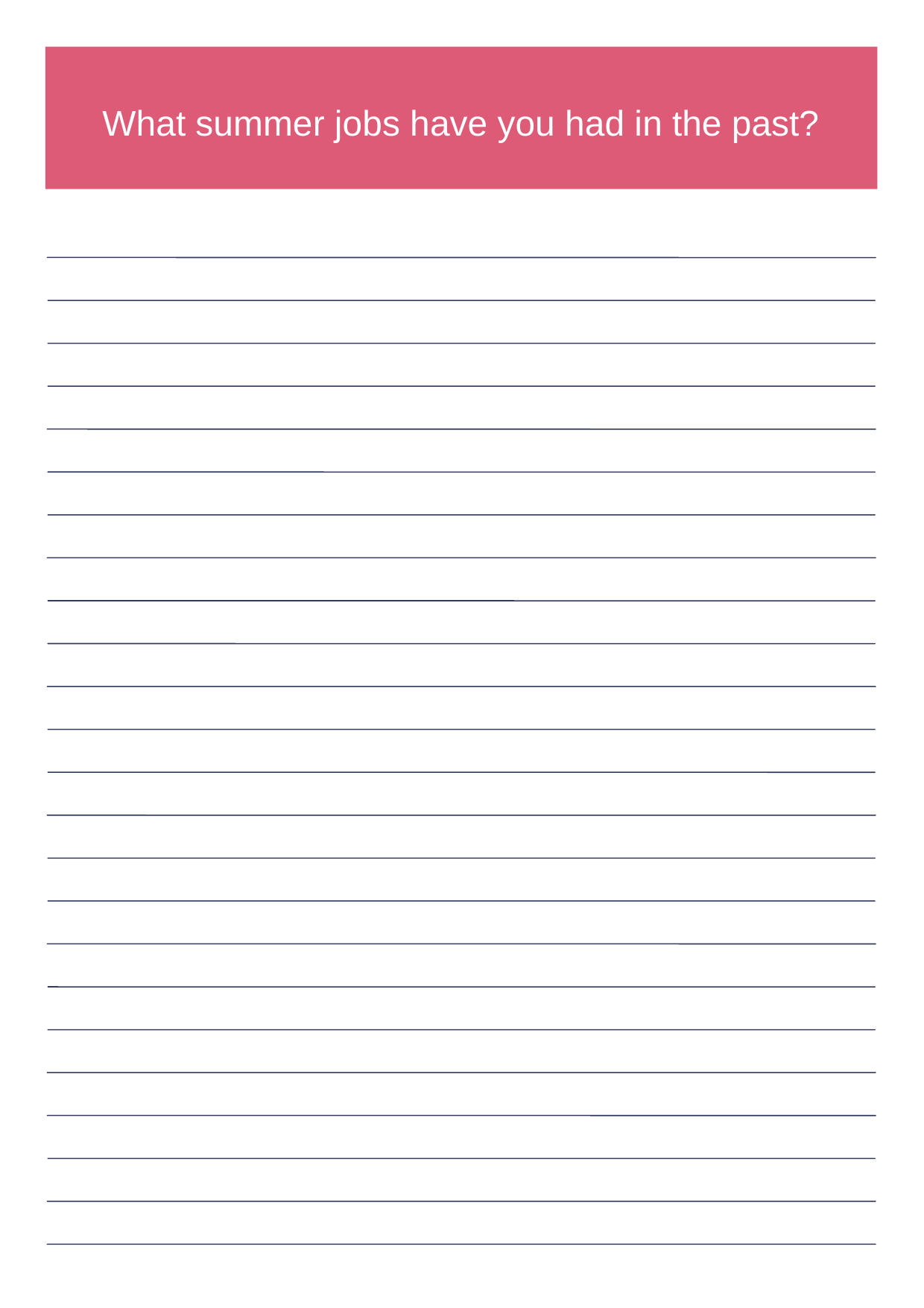

What summer jobs have you had in the past?